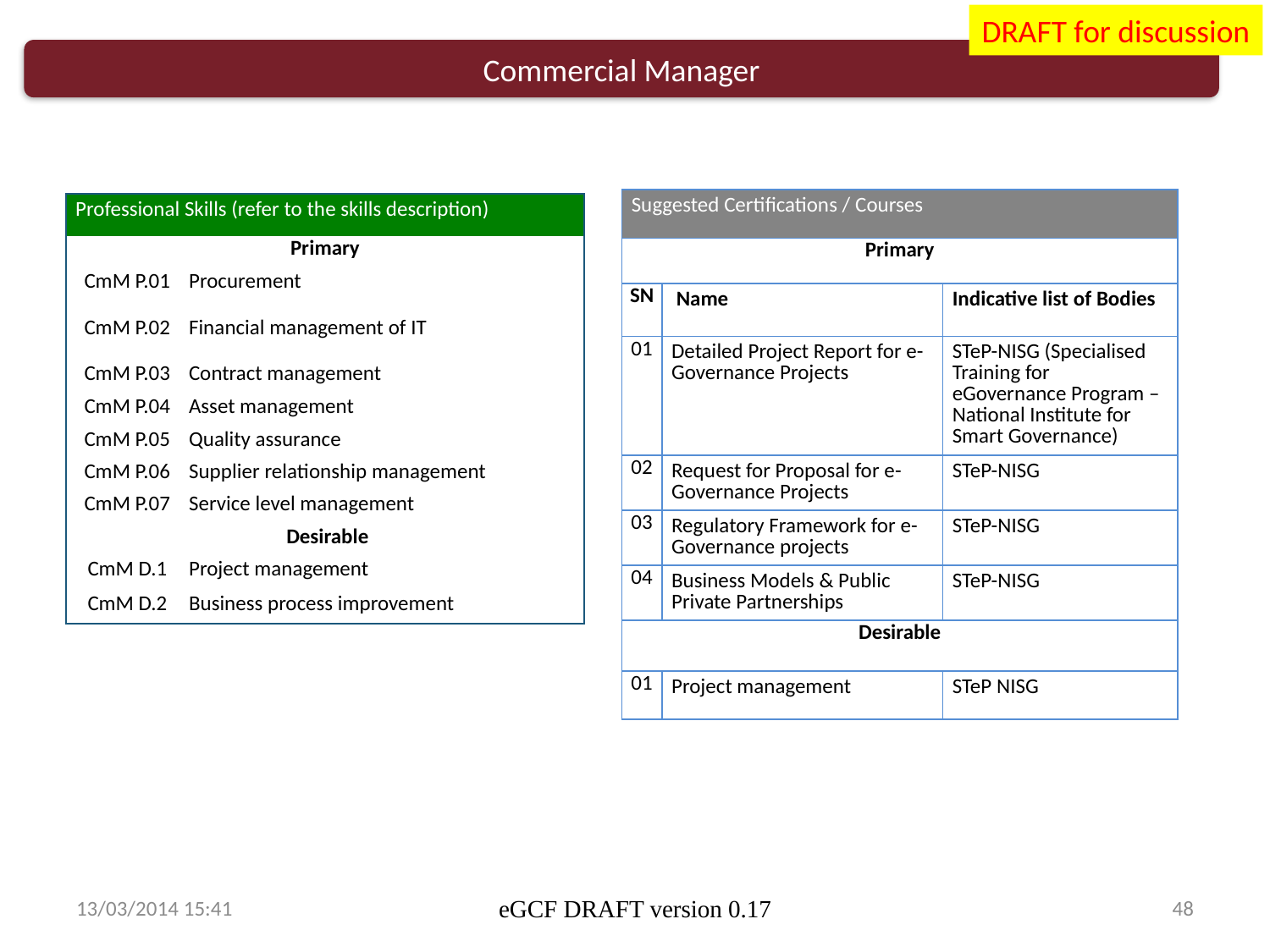

DRAFT for discussion
Commercial Manager
| Suggested Certifications / Courses |  |  |
| --- | --- | --- |
| Primary |  |  |
| SN | Name | Indicative list of Bodies |
| 01 | Detailed Project Report for e-Governance Projects | STeP-NISG (Specialised Training for eGovernance Program – National Institute for Smart Governance) |
| 02 | Request for Proposal for e-Governance Projects | STeP-NISG |
| 03 | Regulatory Framework for e-Governance projects | STeP-NISG |
| 04 | Business Models & Public Private Partnerships | STeP-NISG |
| Desirable |  |  |
| 01 | Project management | STeP NISG |
| Professional Skills (refer to the skills description) |  |
| --- | --- |
| Primary |  |
| CmM P.01 | Procurement |
| CmM P.02 | Financial management of IT |
| CmM P.03 | Contract management |
| CmM P.04 | Asset management |
| CmM P.05 | Quality assurance |
| CmM P.06 | Supplier relationship management |
| CmM P.07 | Service level management |
| Desirable |  |
| CmM D.1 | Project management |
| CmM D.2 | Business process improvement |
13/03/2014 15:41
eGCF DRAFT version 0.17
48